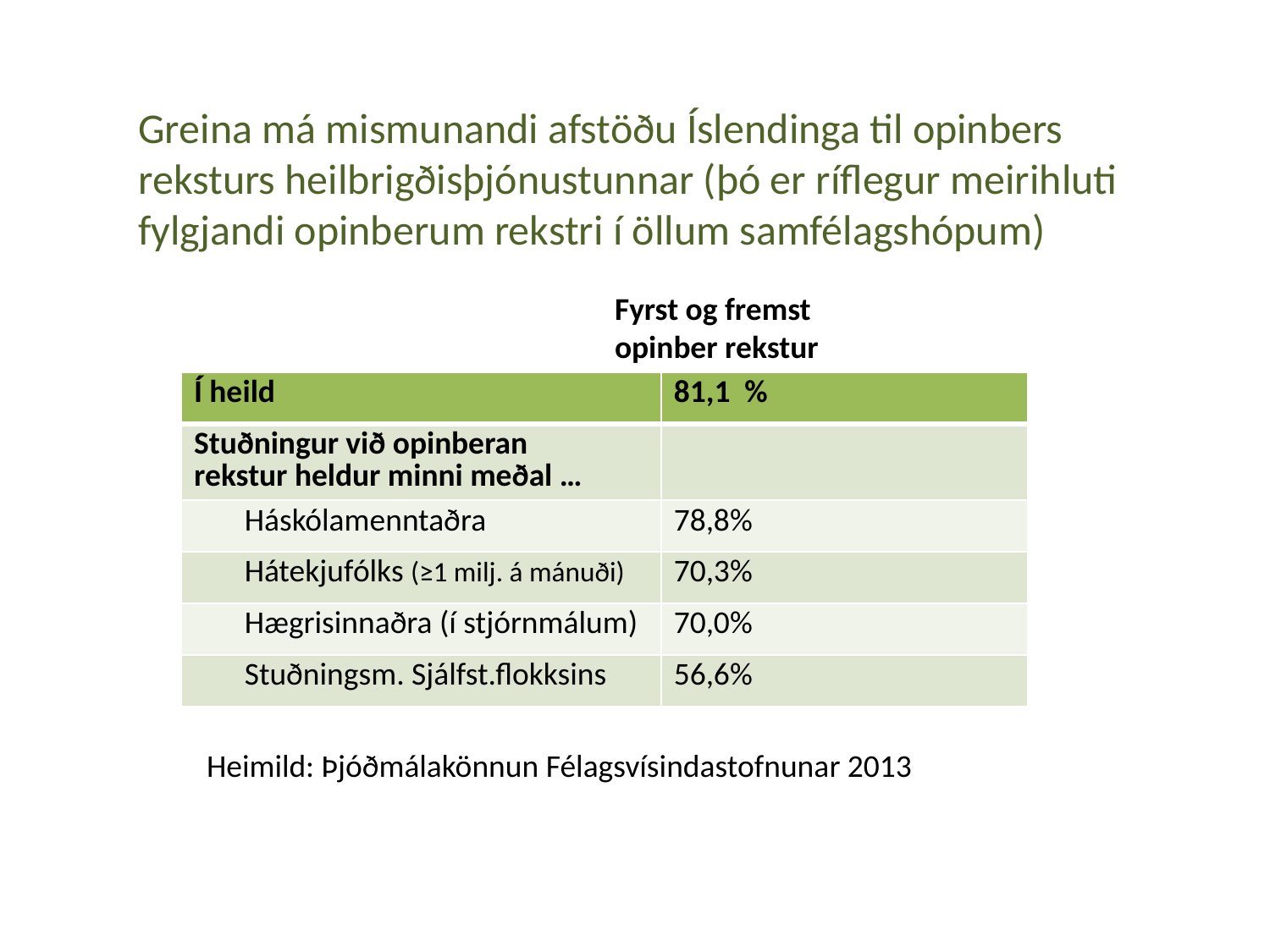

Greina má mismunandi afstöðu Íslendinga til opinbers
reksturs heilbrigðisþjónustunnar (þó er ríflegur meirihluti
fylgjandi opinberum rekstri í öllum samfélagshópum)
Fyrst og fremst
opinber rekstur
| Í heild | 81,1 % |
| --- | --- |
| Stuðningur við opinberan rekstur heldur minni meðal … |  |
| Háskólamenntaðra | 78,8% |
| Hátekjufólks (≥1 milj. á mánuði) | 70,3% |
| Hægrisinnaðra (í stjórnmálum) | 70,0% |
| Stuðningsm. Sjálfst.flokksins | 56,6% |
Heimild: Þjóðmálakönnun Félagsvísindastofnunar 2013